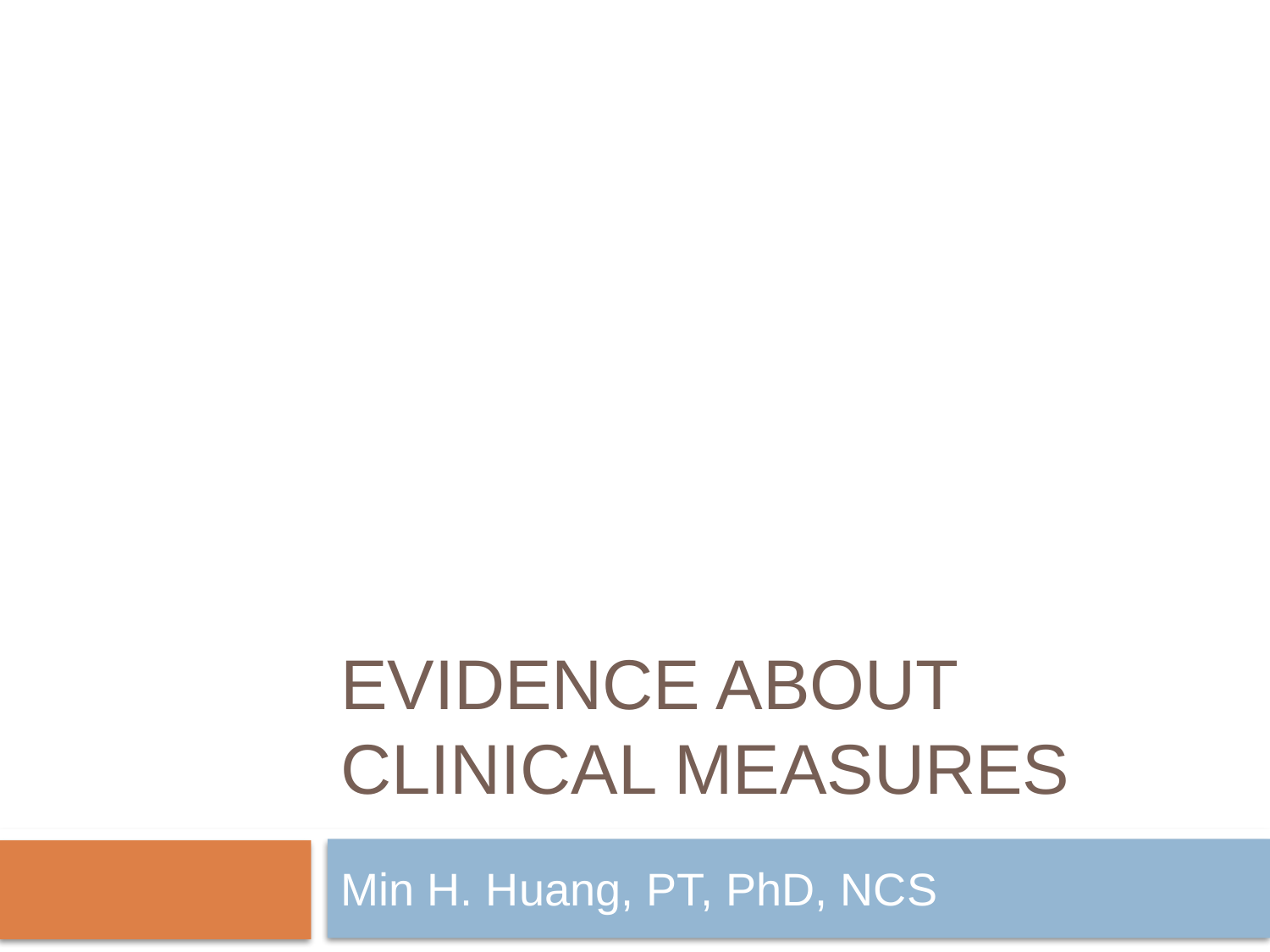

# Evidence about Clinical Measures
Min H. Huang, PT, PhD, NCS